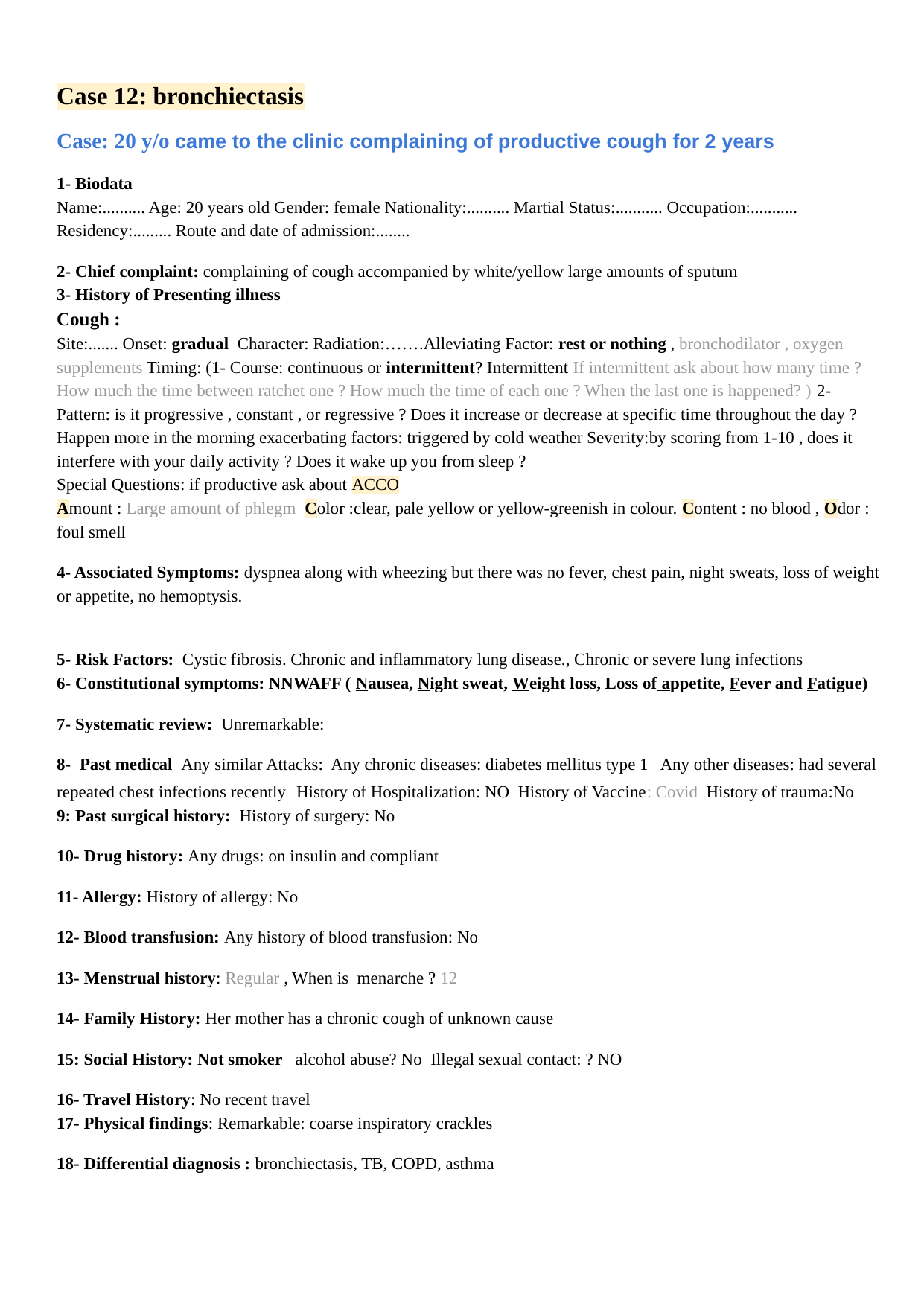

Case 12: bronchiectasis

Case: 20 y/o came to the clinic complaining of productive cough for 2 years

1- Biodata
Name:.......... Age: 20 years old Gender: female Nationality:.......... Martial Status:........... Occupation:........... Residency:......... Route and date of admission:........

2- Chief complaint: complaining of cough accompanied by white/yellow large amounts of sputum
3- History of Presenting illness
Cough :
Site:....... Onset: gradual  Character: Radiation:…….Alleviating Factor: rest or nothing , bronchodilator , oxygen supplements Timing: (1- Course: continuous or intermittent? Intermittent If intermittent ask about how many time ? How much the time between ratchet one ? How much the time of each one ? When the last one is happened? ) 2- Pattern: is it progressive , constant , or regressive ? Does it increase or decrease at specific time throughout the day ? Happen more in the morning exacerbating factors: triggered by cold weather Severity:by scoring from 1-10 , does it interfere with your daily activity ? Does it wake up you from sleep ?
Special Questions: if productive ask about ACCO
Amount : Large amount of phlegm  Color :clear, pale yellow or yellow-greenish in colour. Content : no blood , Odor : foul smell

4- Associated Symptoms: dyspnea along with wheezing but there was no fever, chest pain, night sweats, loss of weight or appetite, no hemoptysis.

5- Risk Factors:  Cystic fibrosis. Chronic and inflammatory lung disease., Chronic or severe lung infections
6- Constitutional symptoms: NNWAFF ( Nausea, Night sweat, Weight loss, Loss of appetite, Fever and Fatigue)

7- Systematic review:  Unremarkable:

8-  Past medical  Any similar Attacks:  Any chronic diseases: diabetes mellitus type 1   Any other diseases: had several repeated chest infections recently  History of Hospitalization: NO  History of Vaccine: Covid  History of trauma:No
9: Past surgical history:  History of surgery: No

10- Drug history: Any drugs: on insulin and compliant

11- Allergy: History of allergy: No

12- Blood transfusion: Any history of blood transfusion: No

13- Menstrual history: Regular , When is  menarche ? 12

14- Family History: Her mother has a chronic cough of unknown cause

15: Social History: Not smoker   alcohol abuse? No  Illegal sexual contact: ? NO

16- Travel History: No recent travel
17- Physical findings: Remarkable: coarse inspiratory crackles

18- Differential diagnosis : bronchiectasis, TB, COPD, asthma